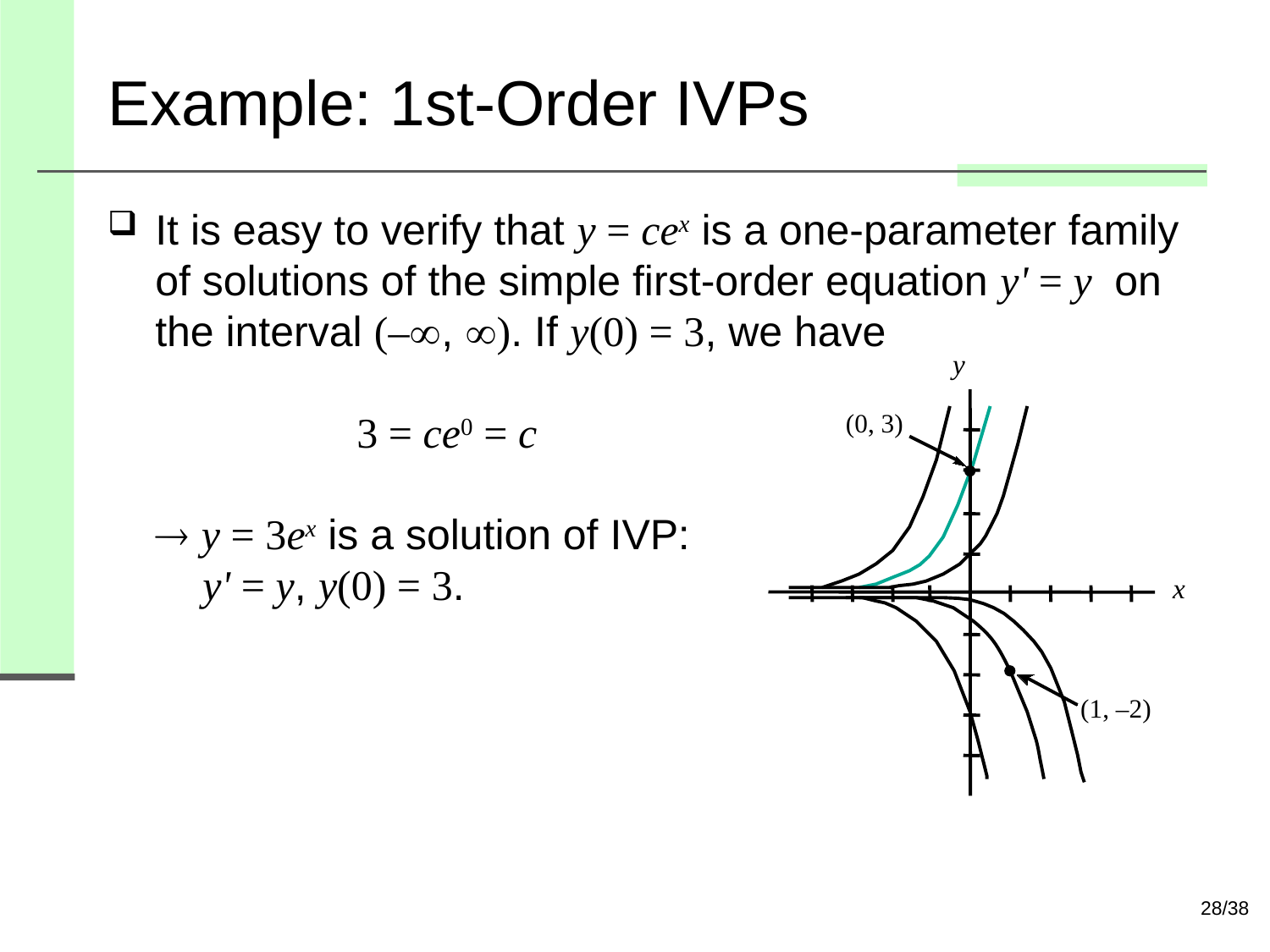

# Example: 1st-Order IVPs
It is easy to verify that y = cex is a one-parameter family of solutions of the simple first-order equation y' = y  on the interval (–∞, ∞). If y(0) = 3, we have
                 3 = ce0 = c
→ y = 3ex is a solution of IVP:
    y' = y, y(0) = 3.
y

(0, 3)

x

(1, –2)

28